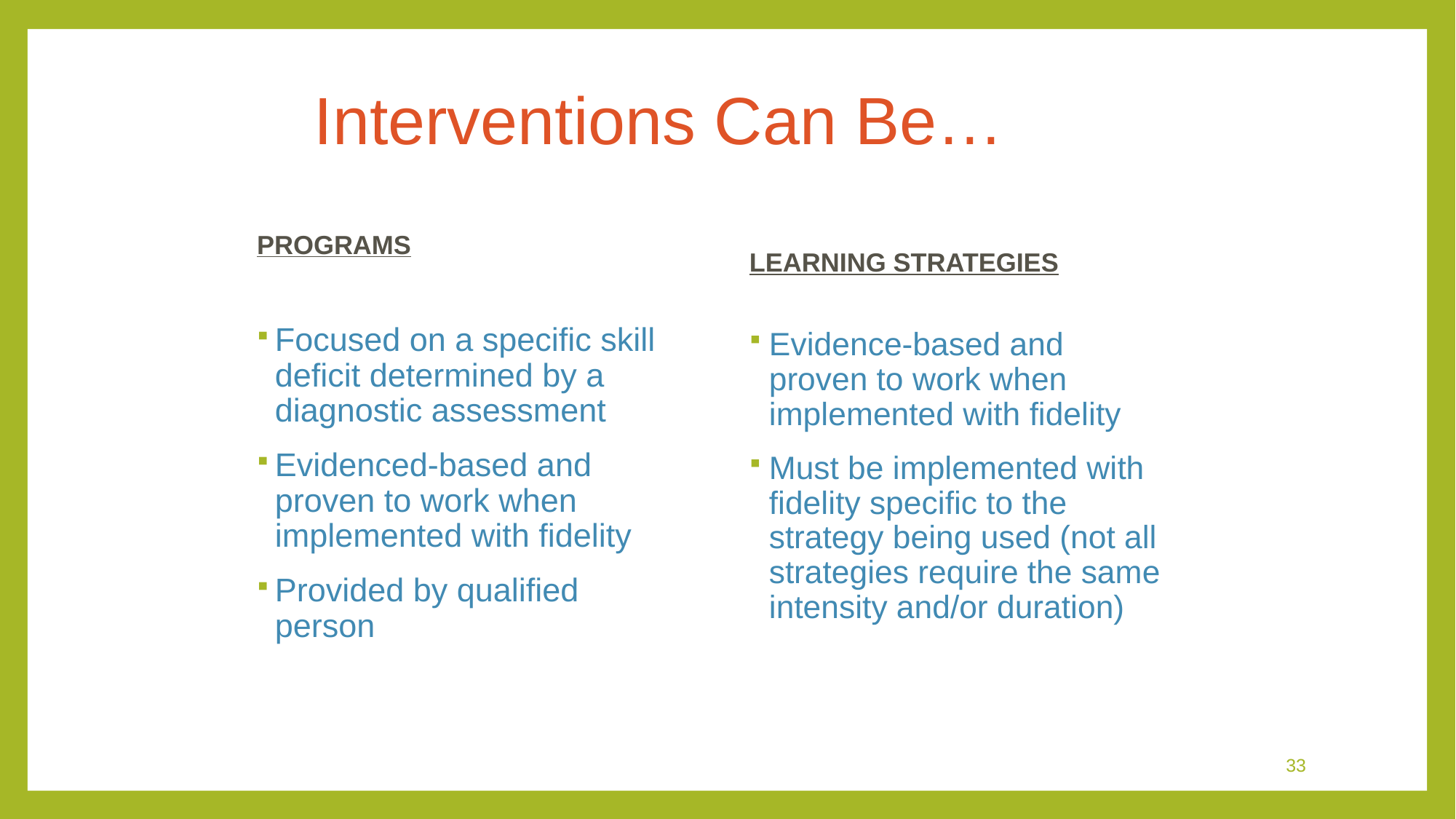

# Interventions Can Be…
PROGRAMS

LEARNING STRATEGIES

Focused on a specific skill deficit determined by a diagnostic assessment
Evidenced-based and proven to work when implemented with fidelity
Provided by qualified person

Evidence-based and proven to work when implemented with fidelity
Must be implemented with fidelity specific to the strategy being used (not all strategies require the same intensity and/or duration)

33